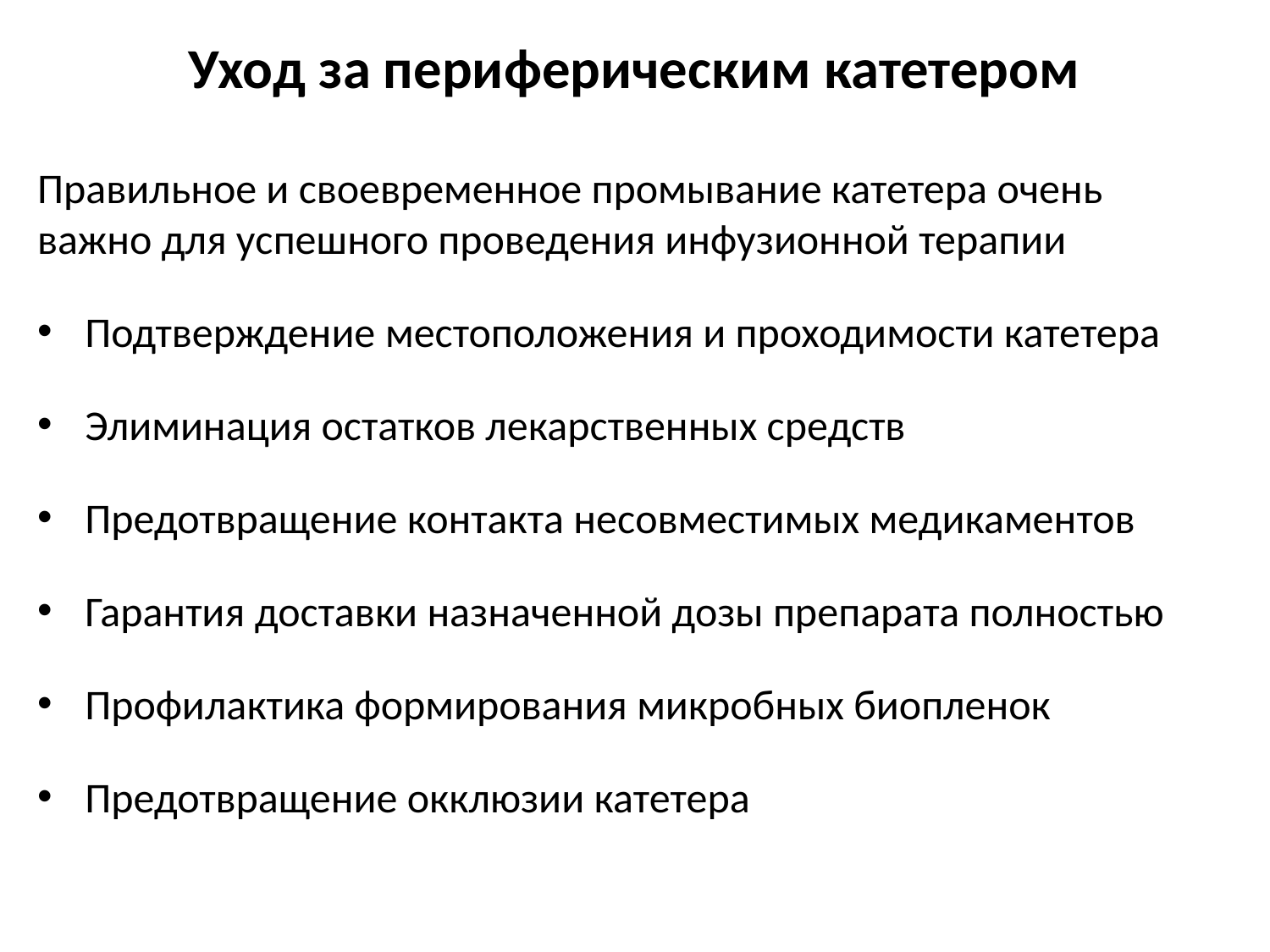

# Уход за периферическим катетером
Правильное и своевременное промывание катетера очень важно для успешного проведения инфузионной терапии
Подтверждение местоположения и проходимости катетера
Элиминация остатков лекарственных средств
Предотвращение контакта несовместимых медикаментов
Гарантия доставки назначенной дозы препарата полностью
Профилактика формирования микробных биопленок
Предотвращение окклюзии катетера